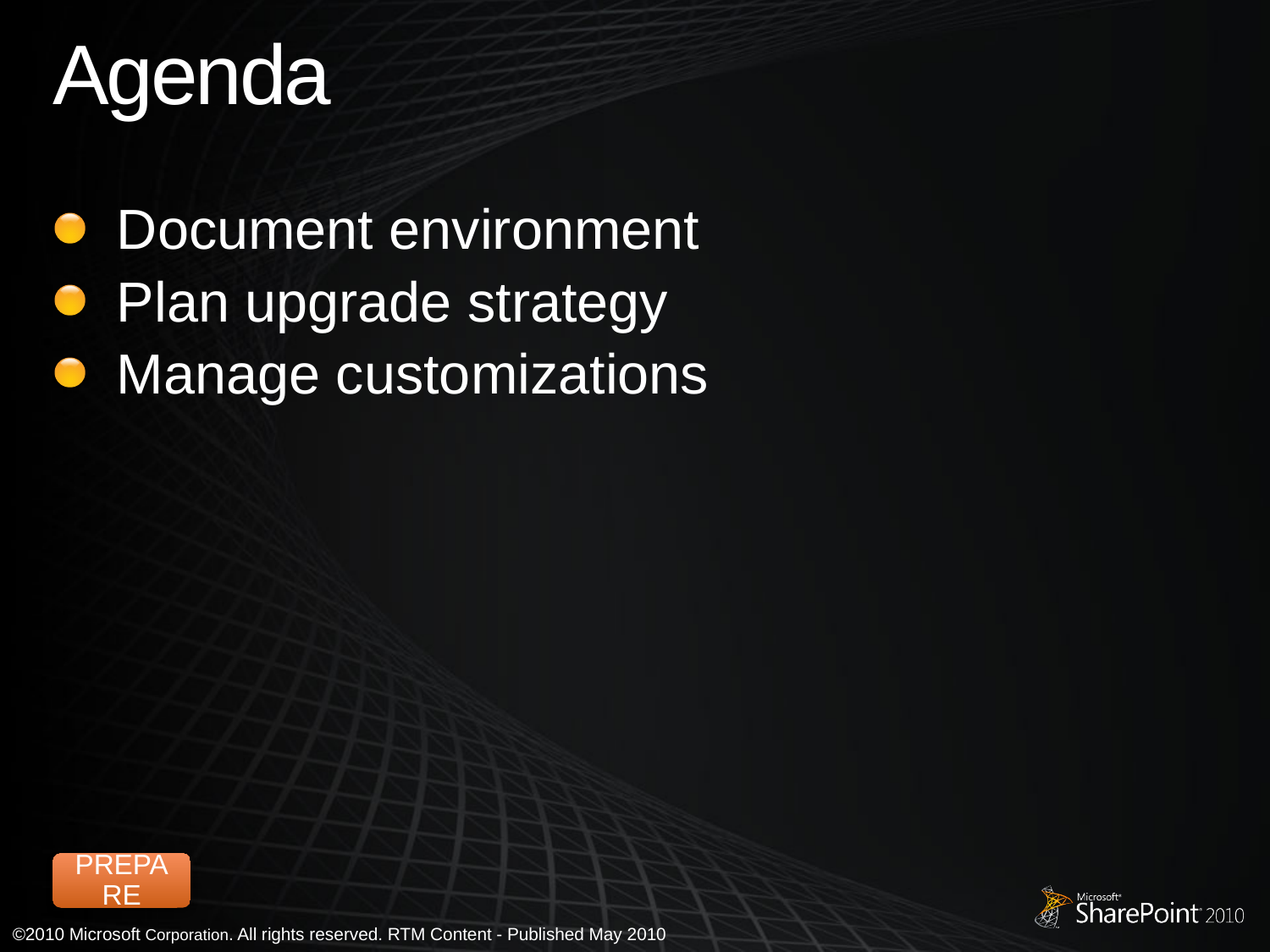

# Agenda
Document environment
Plan upgrade strategy
Manage customizations